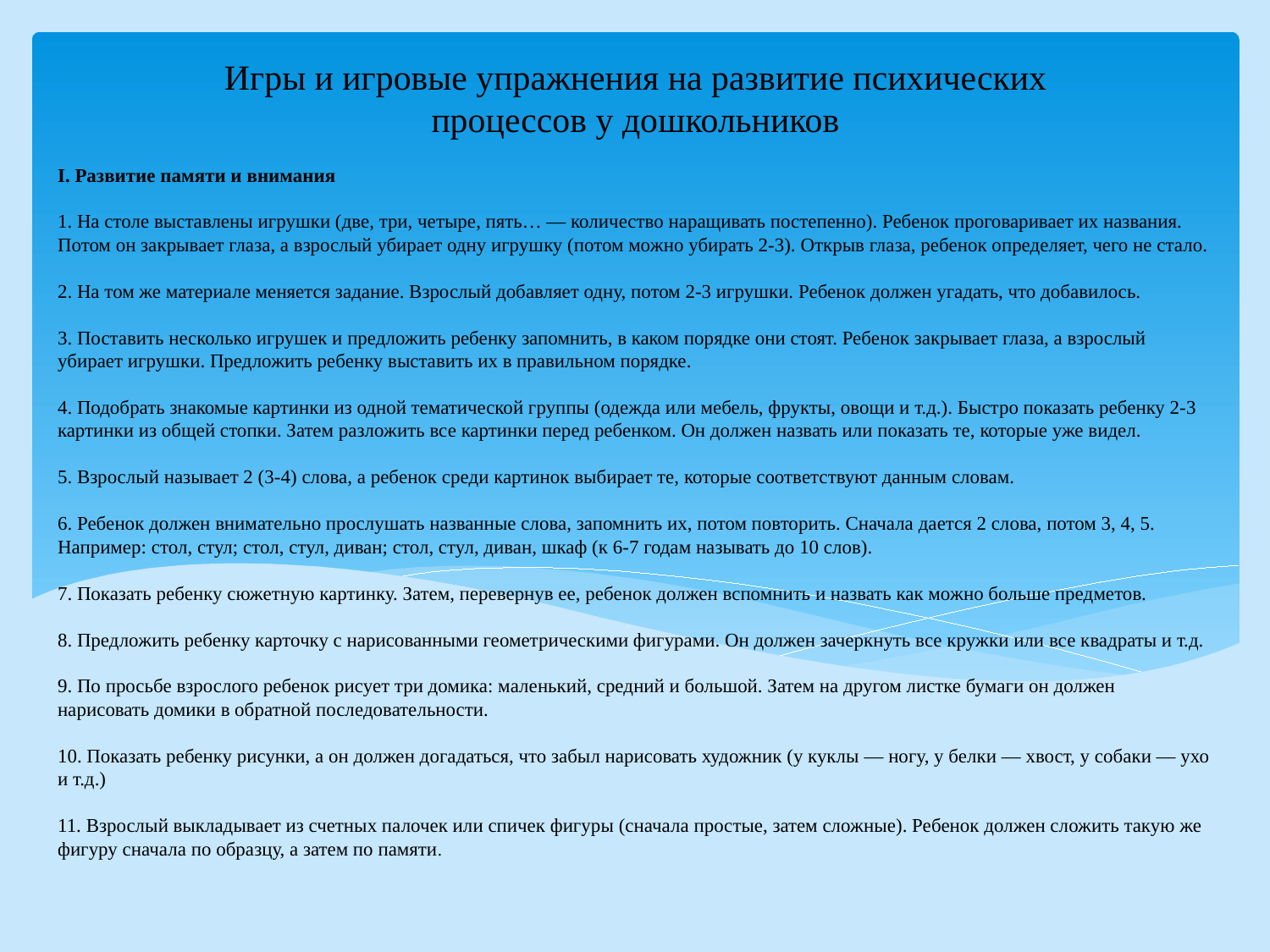

Игры и игровые упражнения на развитие психических процессов у дошкольников
# I. Развитие памяти и внимания 1. На столе выставлены игрушки (две, три, четыре, пять… — количество наращивать постепенно). Ребенок проговаривает их названия. Потом он закрывает глаза, а взрослый убирает одну игрушку (потом можно убирать 2-3). Открыв глаза, ребенок определяет, чего не стало. 2. На том же материале меняется задание. Взрослый добавляет одну, потом 2-3 игрушки. Ребенок должен угадать, что добавилось. 3. Поставить несколько игрушек и предложить ребенку запомнить, в каком порядке они стоят. Ребенок закрывает глаза, а взрослый убирает игрушки. Предложить ребенку выставить их в правильном порядке. 4. Подобрать знакомые картинки из одной тематической группы (одежда или мебель, фрукты, овощи и т.д.). Быстро показать ребенку 2-3 картинки из общей стопки. Затем разложить все картинки перед ребенком. Он должен назвать или показать те, которые уже видел. 5. Взрослый называет 2 (3-4) слова, а ребенок среди картинок выбирает те, которые соответствуют данным словам. 6. Ребенок должен внимательно прослушать названные слова, запомнить их, потом повторить. Сначала дается 2 слова, потом 3, 4, 5. Например: стол, стул; стол, стул, диван; стол, стул, диван, шкаф (к 6-7 годам называть до 10 слов). 7. Показать ребенку сюжетную картинку. Затем, перевернув ее, ребенок должен вспомнить и назвать как можно больше предметов. 8. Предложить ребенку карточку с нарисованными геометрическими фигурами. Он должен зачеркнуть все кружки или все квадраты и т.д. 9. По просьбе взрослого ребенок рисует три домика: маленький, средний и большой. Затем на другом листке бумаги он должен нарисовать домики в обратной последовательности. 10. Показать ребенку рисунки, а он должен догадаться, что забыл нарисовать художник (у куклы — ногу, у белки — хвост, у собаки — ухо и т.д.) 11. Взрослый выкладывает из счетных палочек или спичек фигуры (сначала простые, затем сложные). Ребенок должен сложить такую же фигуру сначала по образцу, а затем по памяти.